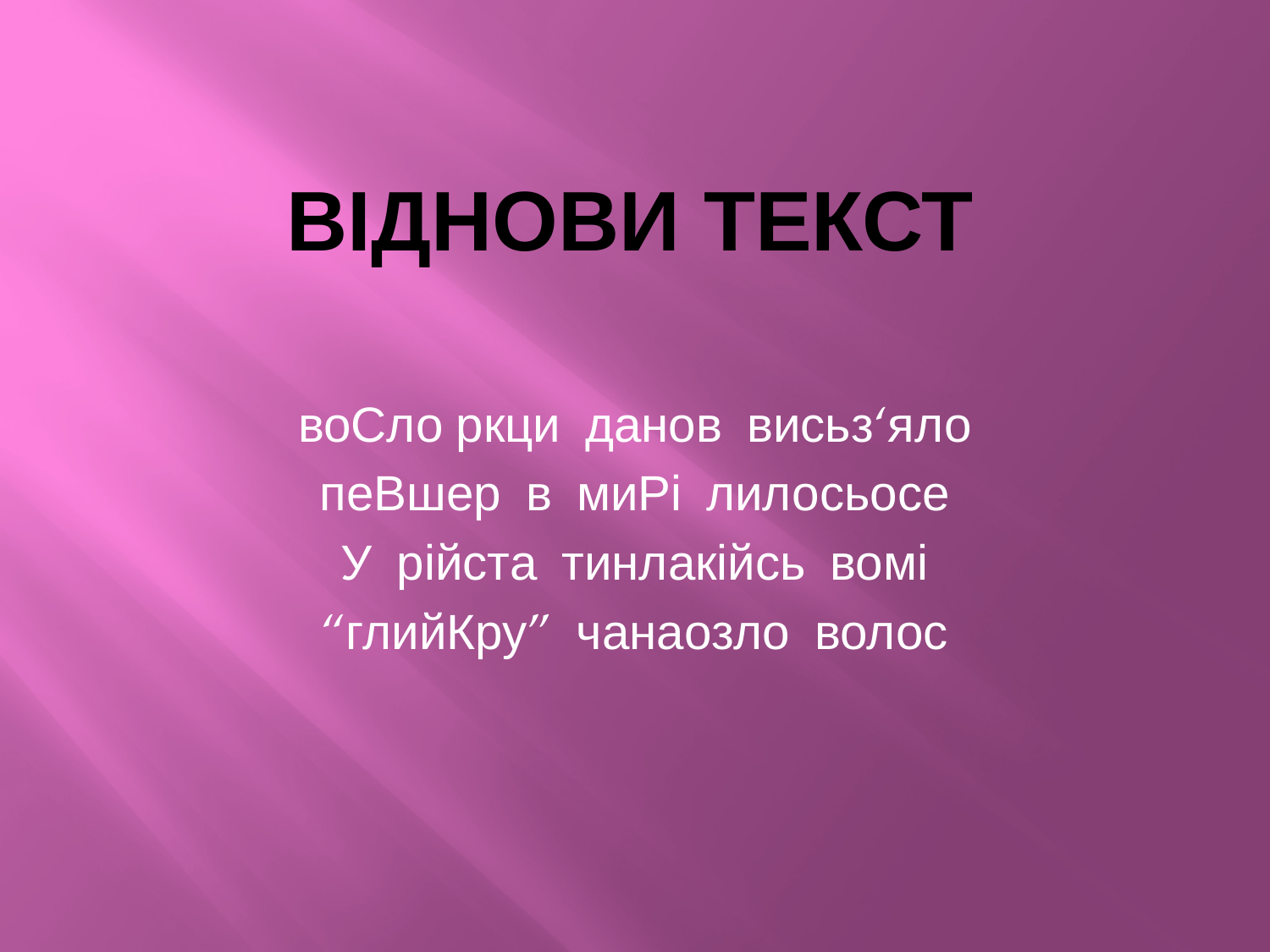

# Віднови текст

воСло ркци  данов  висьз‘яло
пеВшер  в  миРі  лилосьосе
У  рійста  тинлакійсь  вомі
“глийКру”  чанаозло  волос